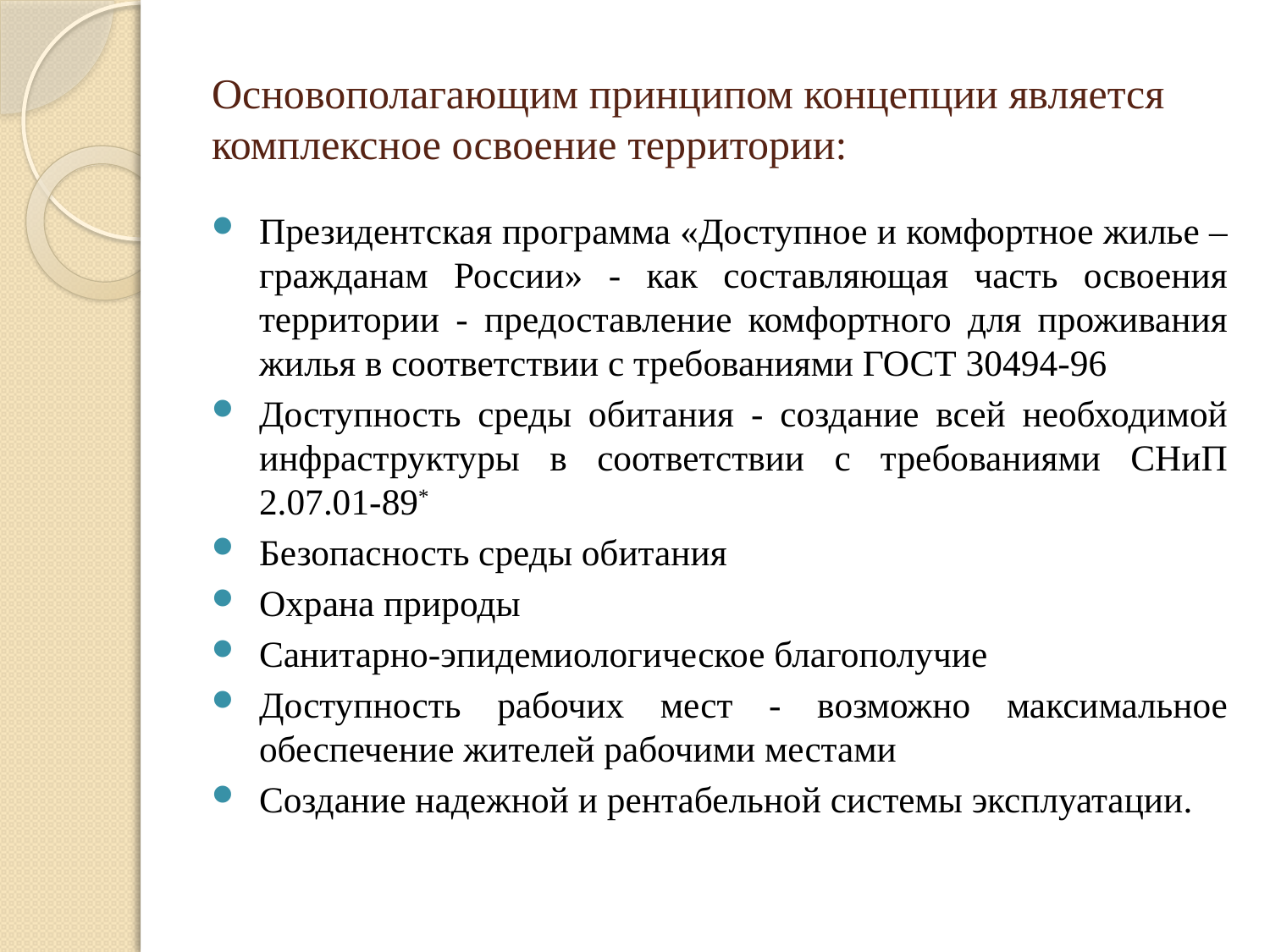

# Основополагающим принципом концепции является комплексное освоение территории:
Президентская программа «Доступное и комфортное жилье – гражданам России» - как составляющая часть освоения территории - предоставление комфортного для проживания жилья в соответствии с требованиями ГОСТ 30494-96
Доступность среды обитания - создание всей необходимой инфраструктуры в соответствии с требованиями СНиП 2.07.01-89*
Безопасность среды обитания
Охрана природы
Санитарно-эпидемиологическое благополучие
Доступность рабочих мест - возможно максимальное обеспечение жителей рабочими местами
Создание надежной и рентабельной системы эксплуатации.